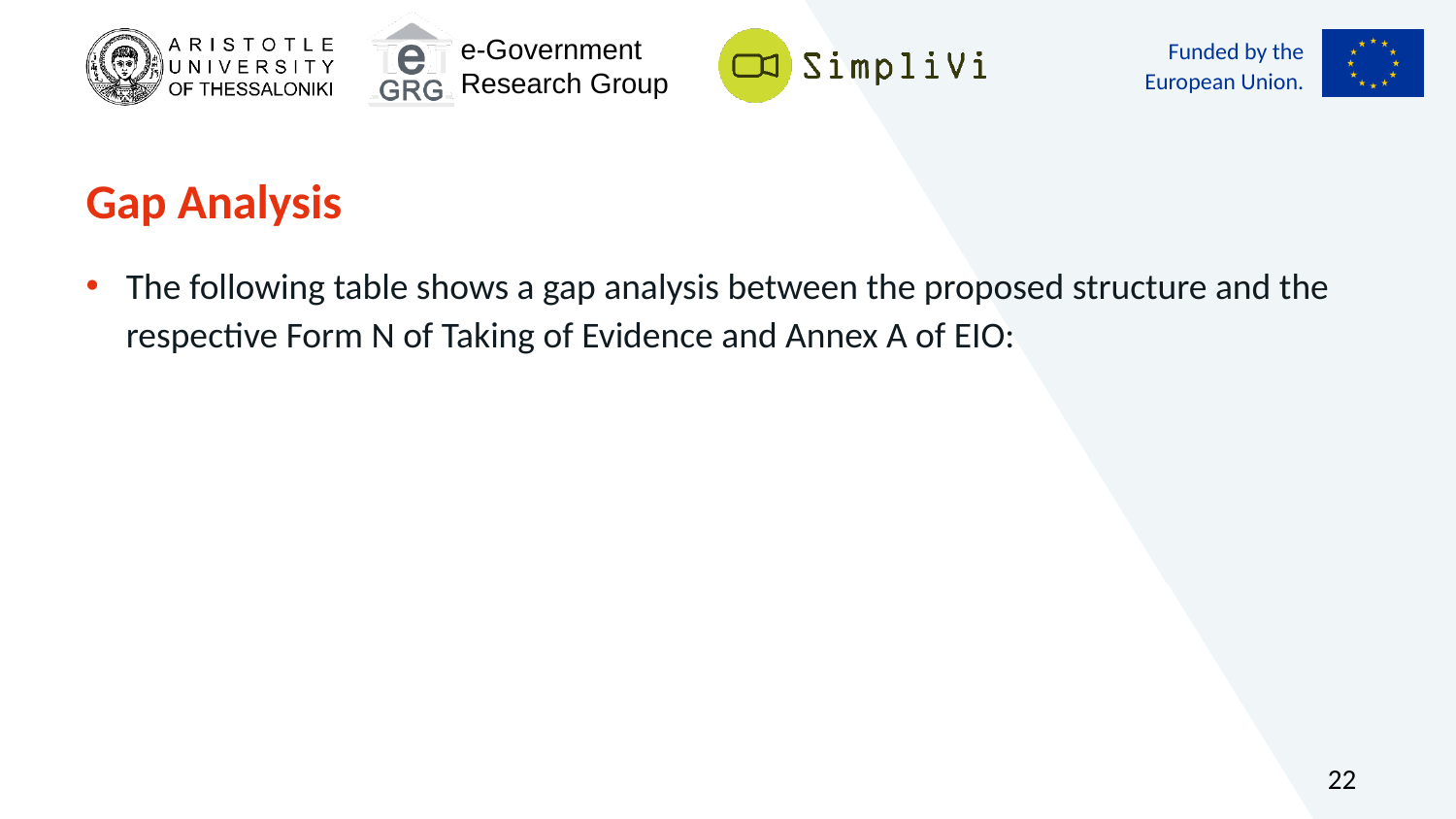

# Gap Analysis
The following table shows a gap analysis between the proposed structure and the respective Form N of Taking of Evidence and Annex A of EIO:

22